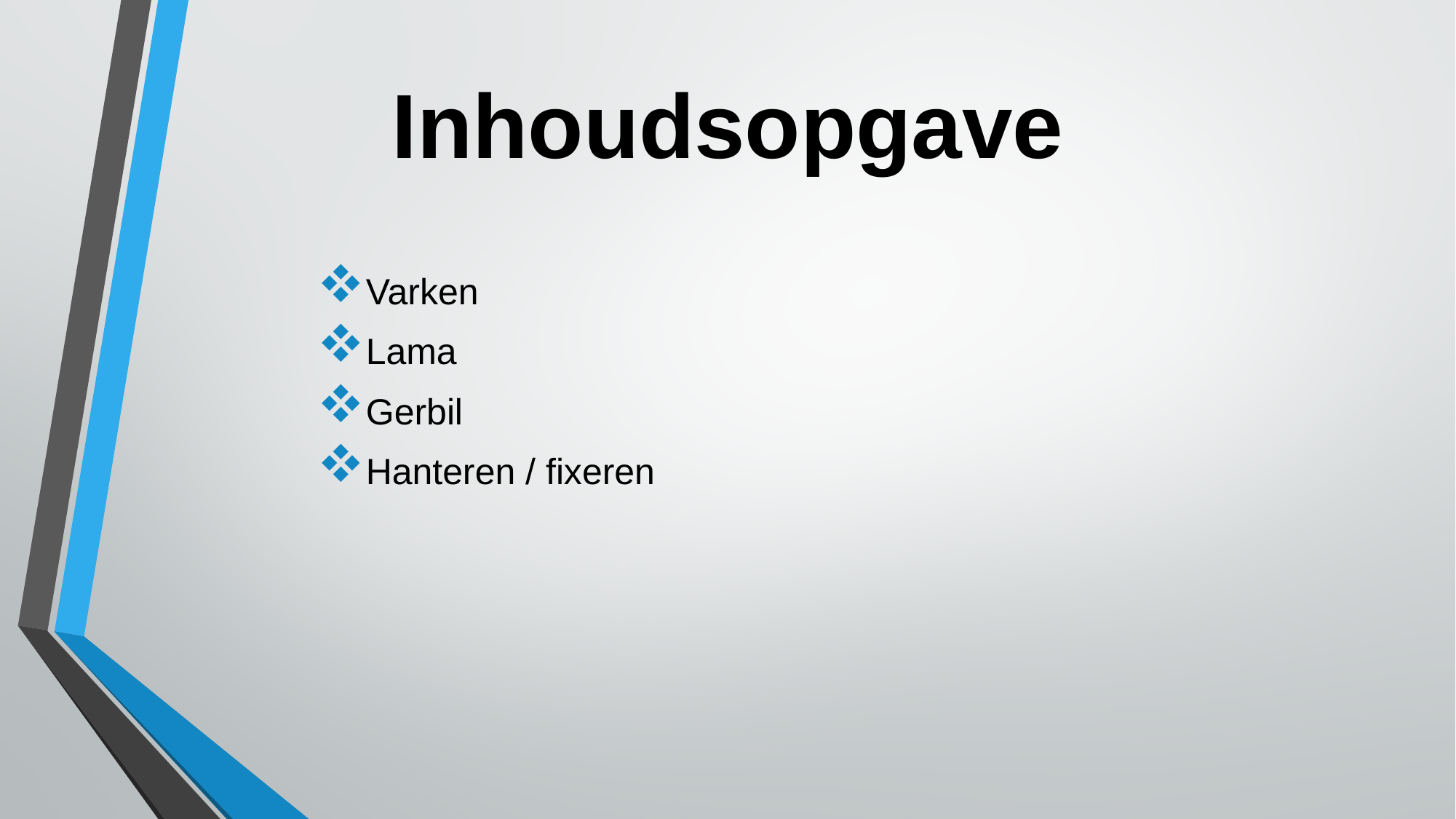

# Inhoudsopgave
Varken
Lama
Gerbil
Hanteren / fixeren